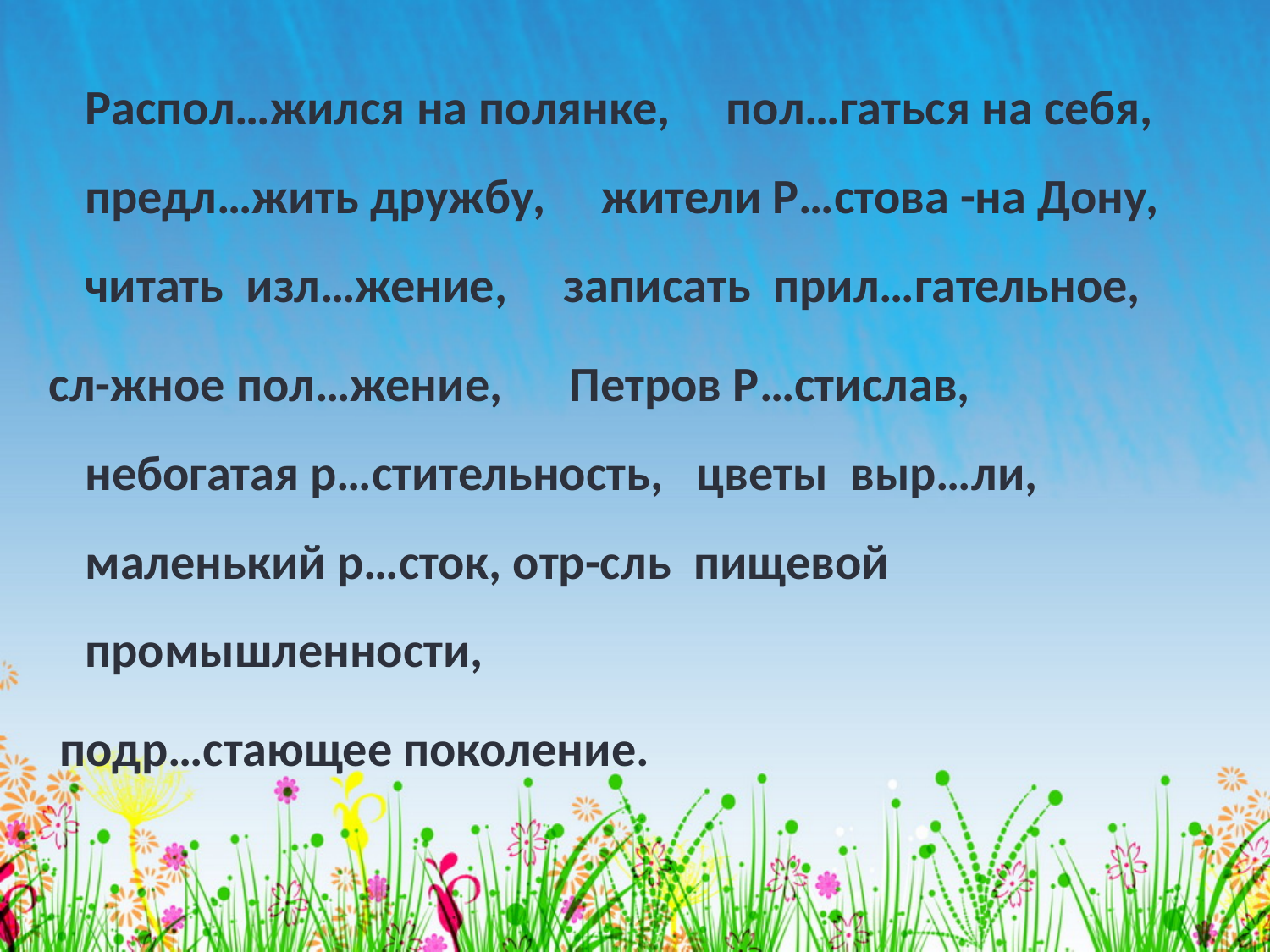

#
	Распол…жился на полянке,     пол…гаться на себя, предл…жить дружбу,     жители Р…стова -на Дону, читать  изл…жение,     записать  прил…гательное,
 сл-жное пол…жение,      Петров Р…стислав,      небогатая р…стительность,   цветы  выр…ли, маленький р…сток, отр-сль  пищевой промышленности,
  подр…стающее поколение.